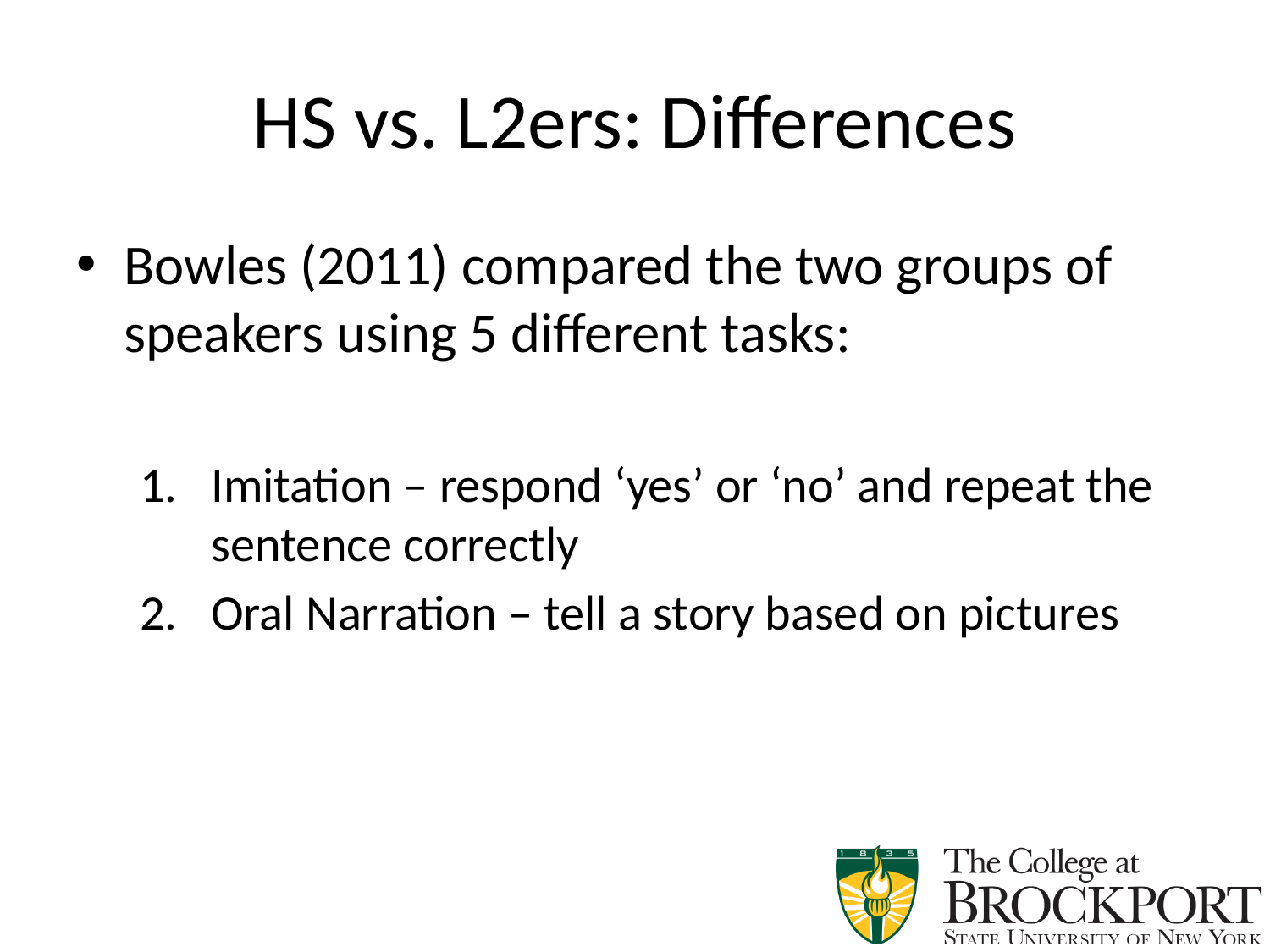

# HS vs. L2ers: Differences
Bowles (2011) compared the two groups of speakers using 5 different tasks:

Imitation – respond ‘yes’ or ‘no’ and repeat the sentence correctly
Oral Narration – tell a story based on pictures